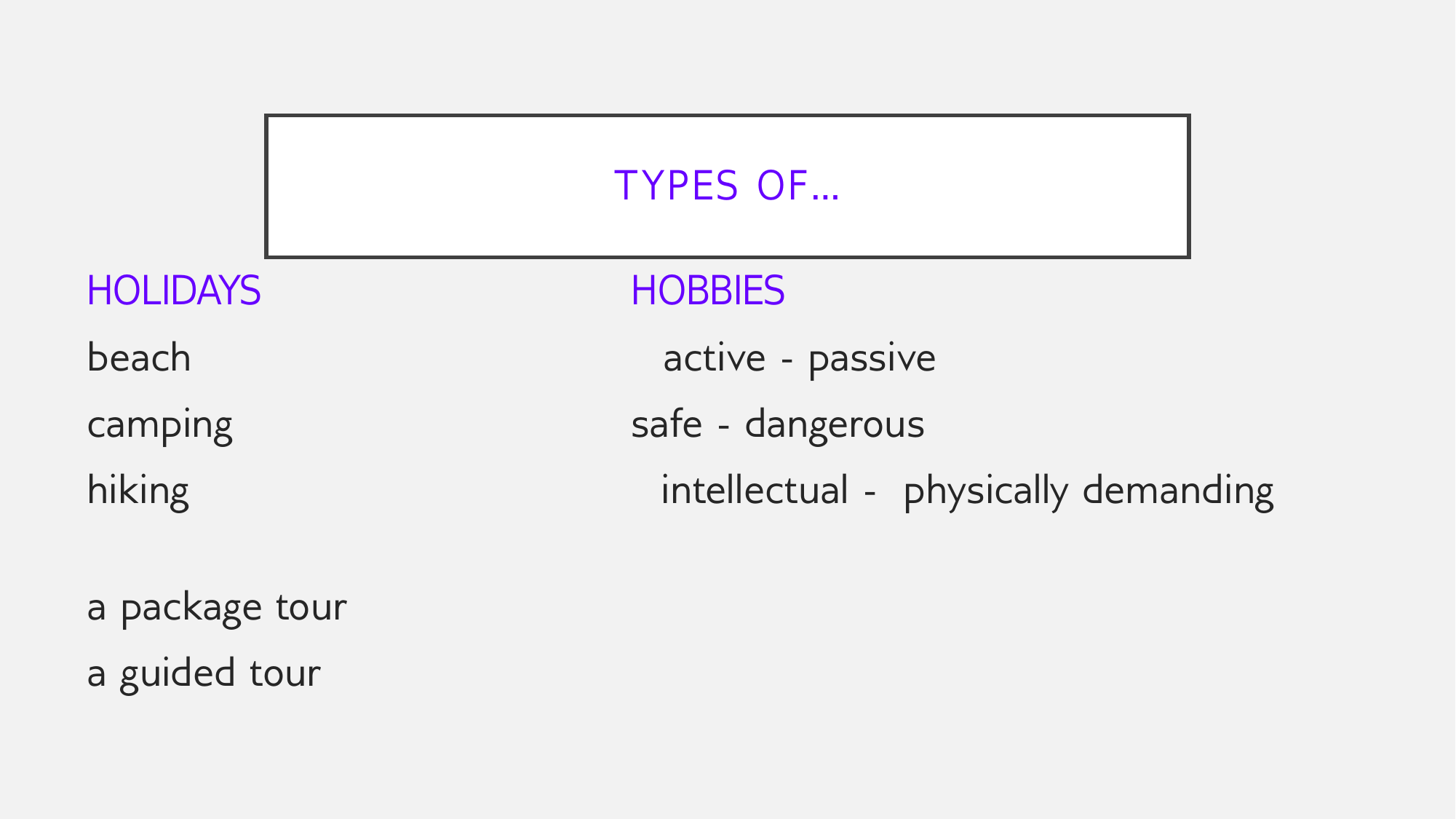

# TYPES OF…
HOLIDAYS                             HOBBIES
beach                                     active - passive
camping		                 safe - dangerous
hiking                                     intellectual -  physically demanding
a package tour
a guided tour